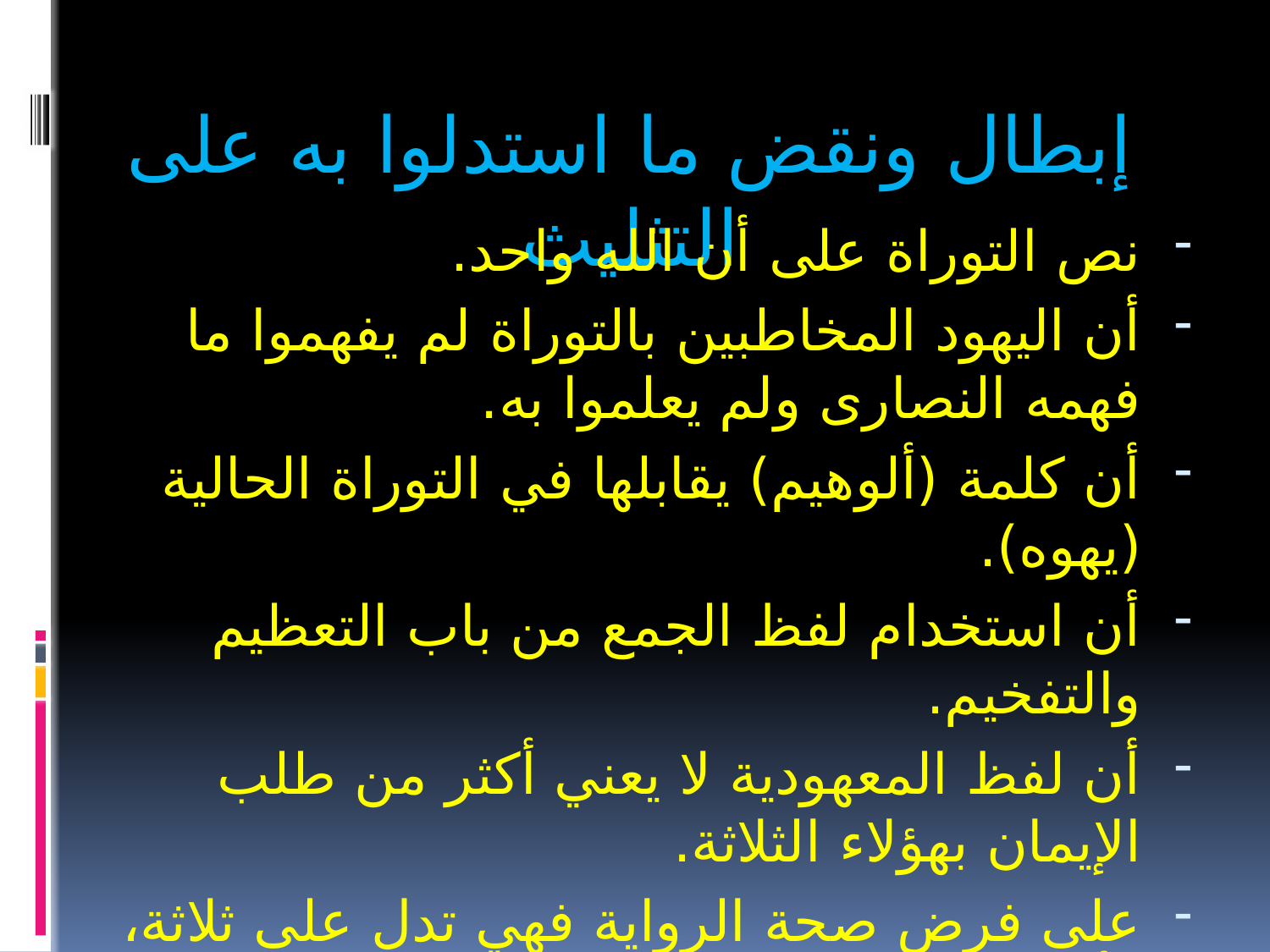

إبطال ونقض ما استدلوا به على التثليث

نص التوراة على أن الله واحد.
أن اليهود المخاطبين بالتوراة لم يفهموا ما فهمه النصارى ولم يعلموا به.
أن كلمة (ألوهيم) يقابلها في التوراة الحالية (يهوه).
أن استخدام لفظ الجمع من باب التعظيم والتفخيم.
أن لفظ المعهودية لا يعني أكثر من طلب الإيمان بهؤلاء الثلاثة.
على فرض صحة الرواية فهي تدل على ثلاثة، فأين لهم أن هؤلاء الثلاثة واحد ؟!